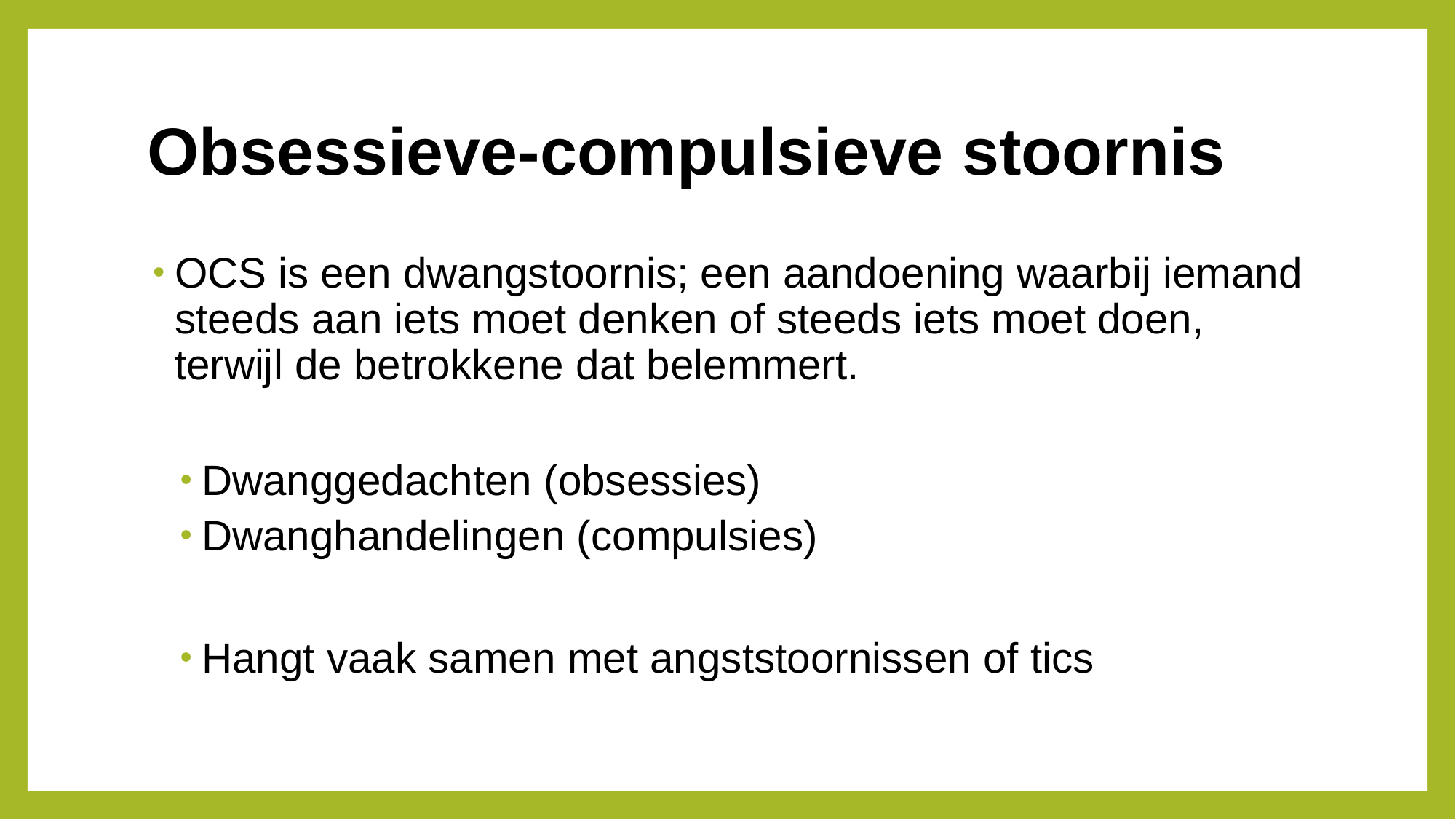

# Obsessieve-compulsieve stoornis
OCS is een dwangstoornis; een aandoening waarbij iemand steeds aan iets moet denken of steeds iets moet doen, terwijl de betrokkene dat belemmert.

Dwanggedachten (obsessies)
Dwanghandelingen (compulsies)

Hangt vaak samen met angststoornissen of tics